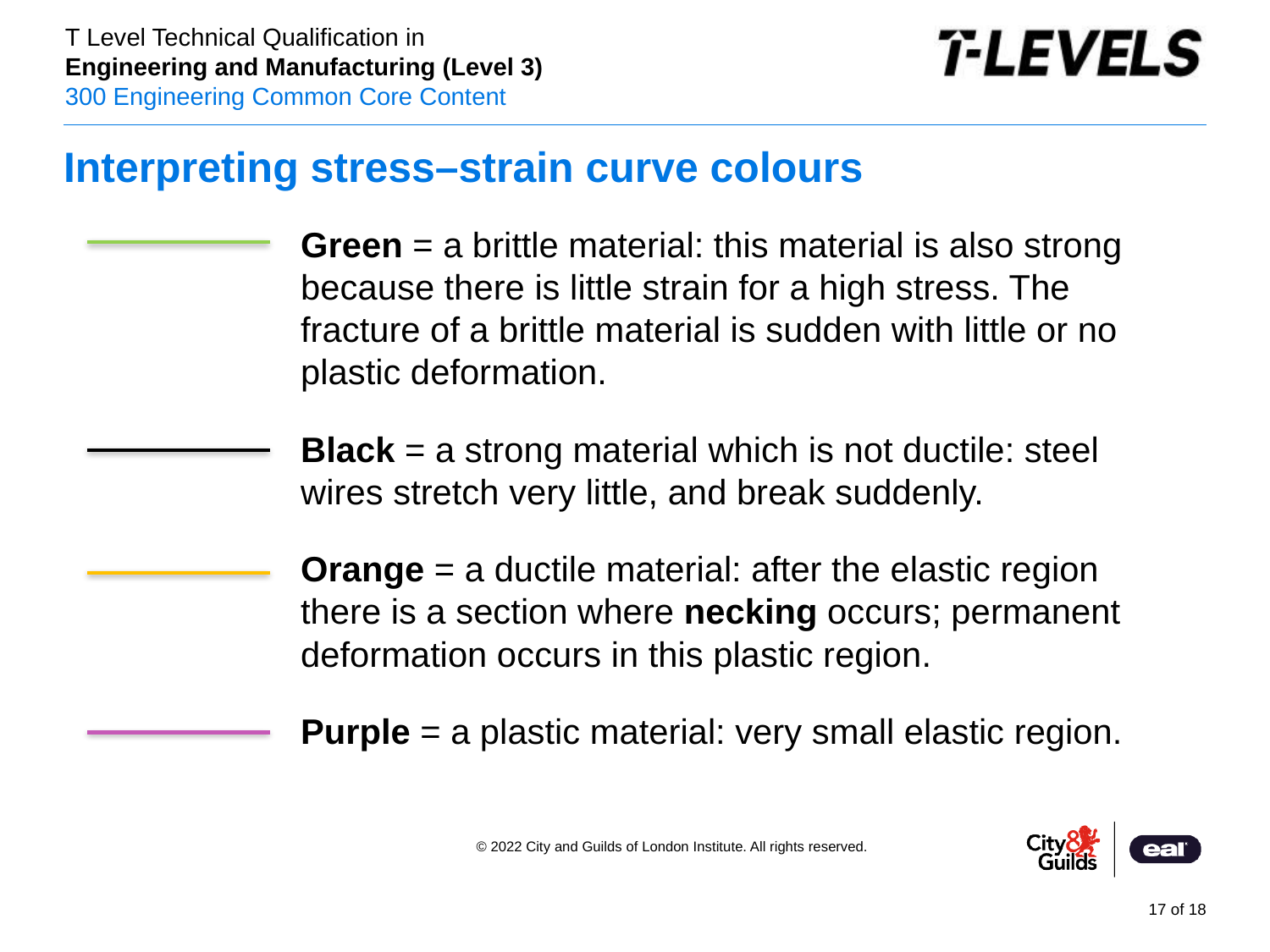

# Interpreting stress–strain curve colours
Green = a brittle material: this material is also strong because there is little strain for a high stress. The fracture of a brittle material is sudden with little or no plastic deformation.
Black = a strong material which is not ductile: steel wires stretch very little, and break suddenly.
Orange = a ductile material: after the elastic region there is a section where necking occurs; permanent deformation occurs in this plastic region.
Purple = a plastic material: very small elastic region.